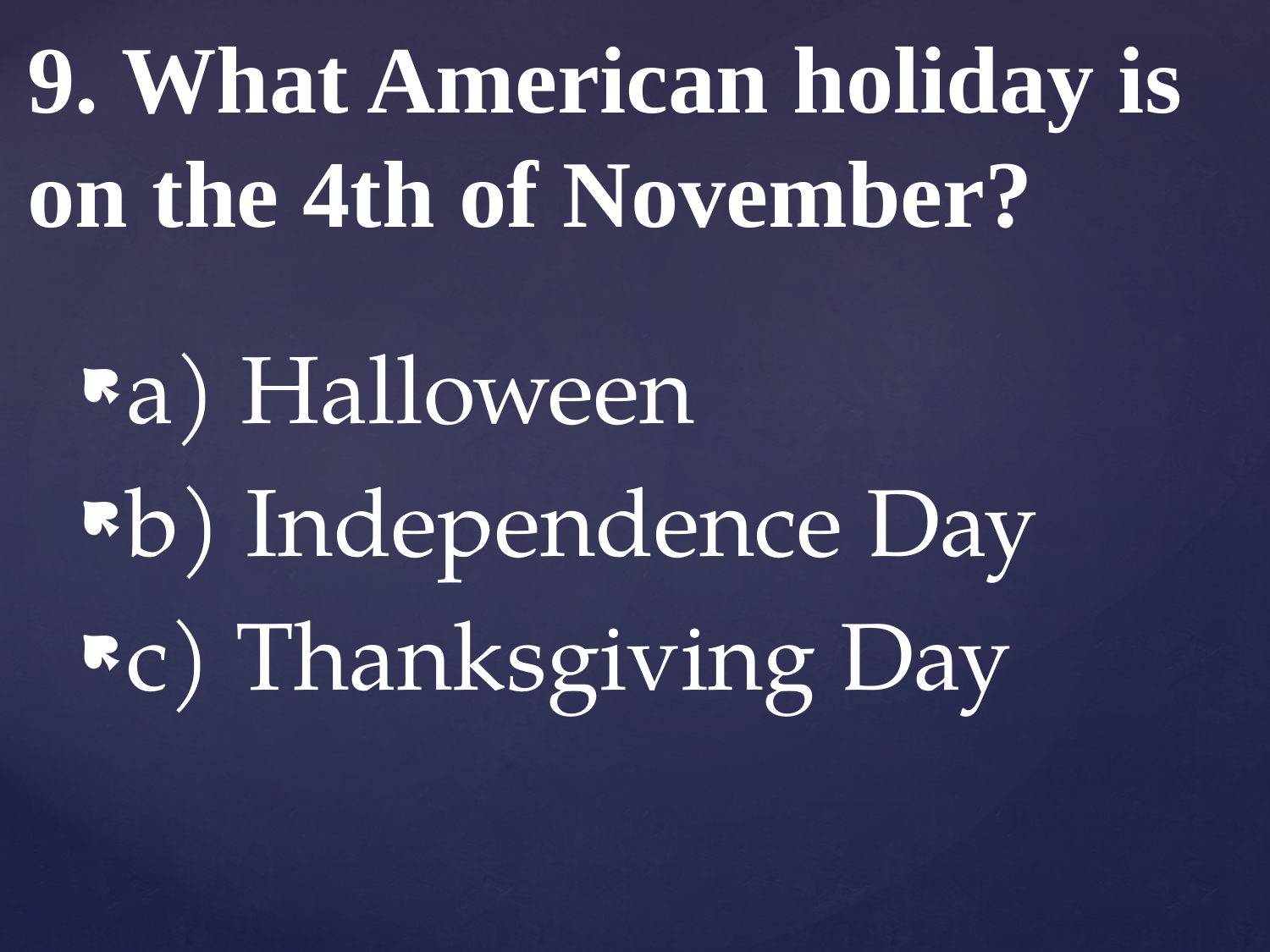

# 9. What American holiday is on the 4th of November?
a) Halloween
b) Independence Day
c) Thanksgiving Day